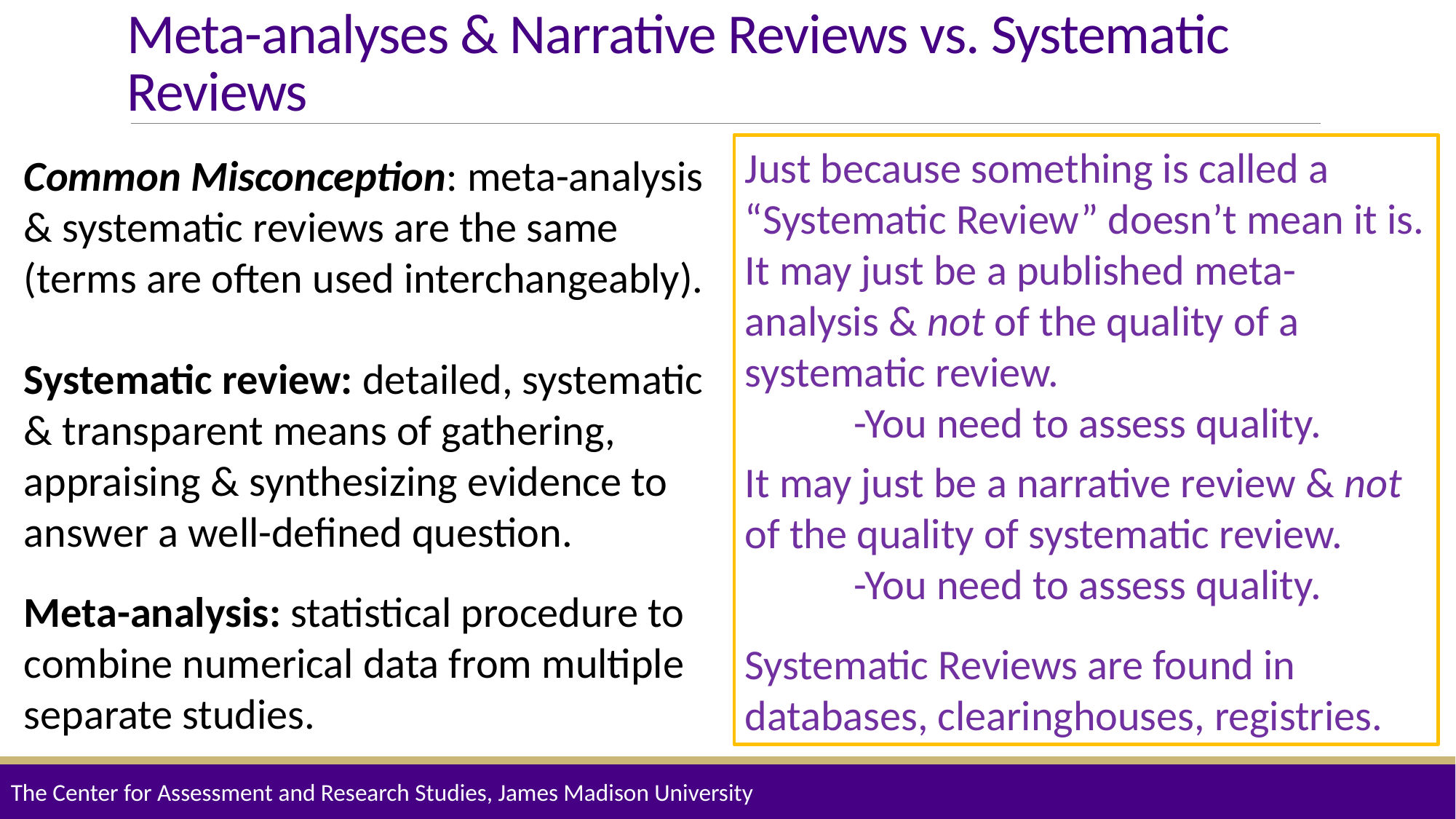

# Meta-analyses & Narrative Reviews vs. Systematic Reviews
Just because something is called a “Systematic Review” doesn’t mean it is.
It may just be a published meta-analysis & not of the quality of a systematic review.
	-You need to assess quality.

It may just be a narrative review & not of the quality of systematic review.
	-You need to assess quality.

Systematic Reviews are found in databases, clearinghouses, registries.
Common Misconception: meta-analysis & systematic reviews are the same (terms are often used interchangeably).

Systematic review: detailed, systematic & transparent means of gathering, appraising & synthesizing evidence to answer a well-defined question.

Meta-analysis: statistical procedure to combine numerical data from multiple separate studies.

The Center for Assessment and Research Studies, James Madison University